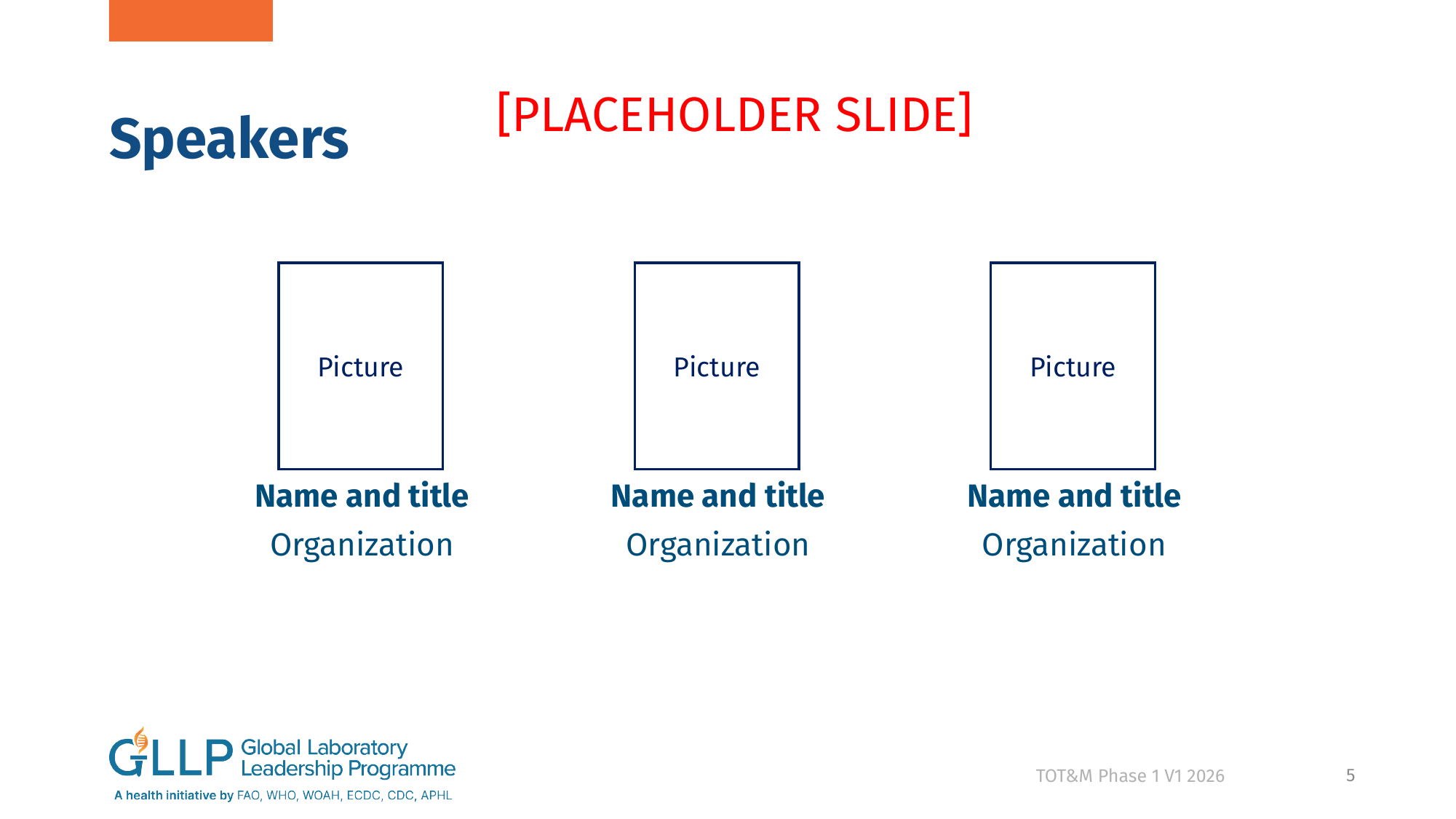

[PLACEHOLDER SLIDE]
# Speakers
Picture
Name and title
Organization
Picture
Name and title
Organization
Picture
Name and title
Organization
5
TOT&M Phase 1 V1 2026